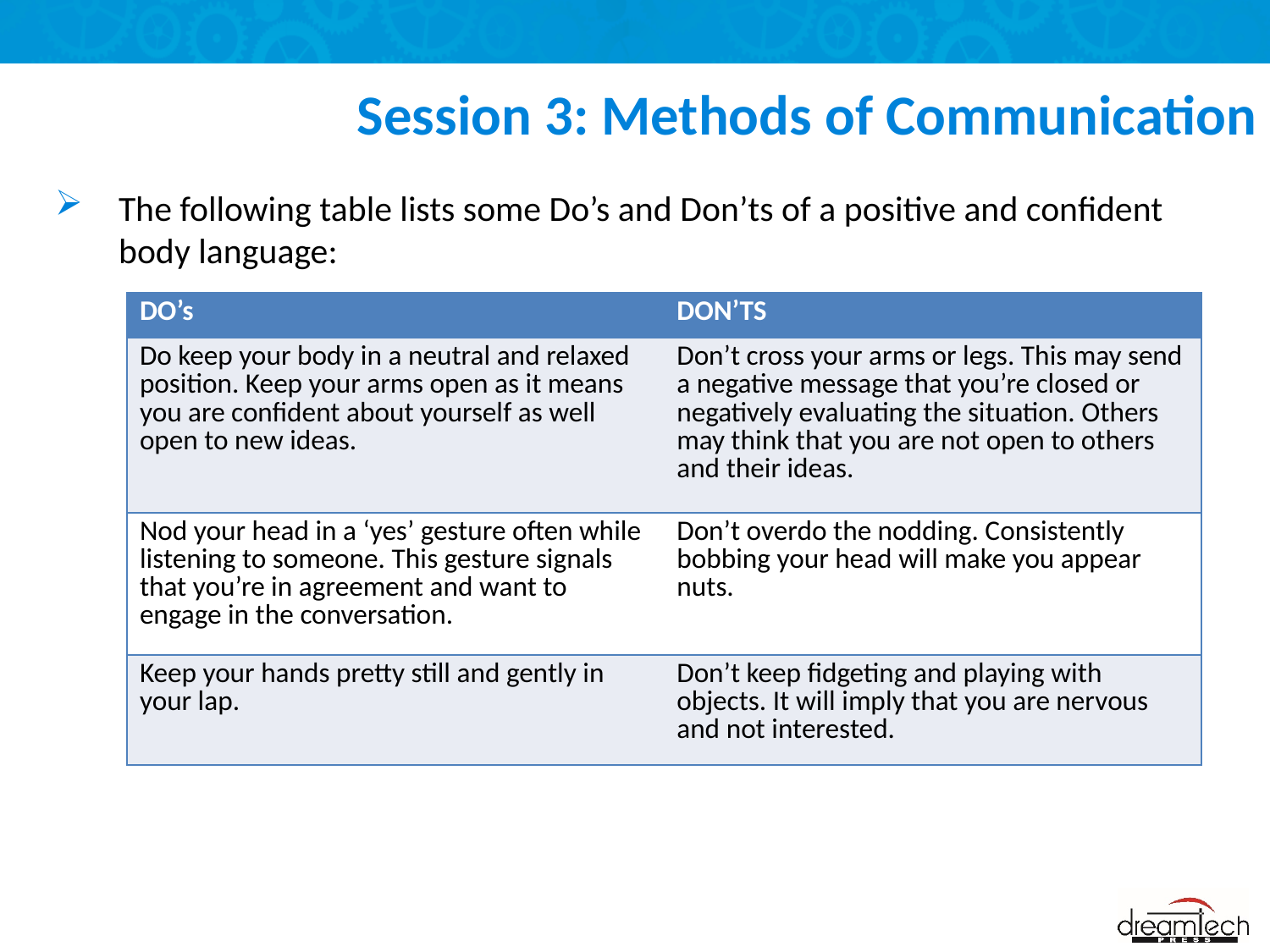

# Session 3: Methods of Communication
The following table lists some Do’s and Don’ts of a positive and confident body language:

| DO’s | DON’TS |
| --- | --- |
| Do keep your body in a neutral and relaxed position. Keep your arms open as it means you are confident about yourself as well open to new ideas. | Don’t cross your arms or legs. This may send a negative message that you’re closed or negatively evaluating the situation. Others may think that you are not open to others and their ideas. |
| Nod your head in a ‘yes’ gesture often while listening to someone. This gesture signals that you’re in agreement and want to engage in the conversation. | Don’t overdo the nodding. Consistently bobbing your head will make you appear nuts. |
| Keep your hands pretty still and gently in your lap. | Don’t keep fidgeting and playing with objects. It will imply that you are nervous and not interested. |